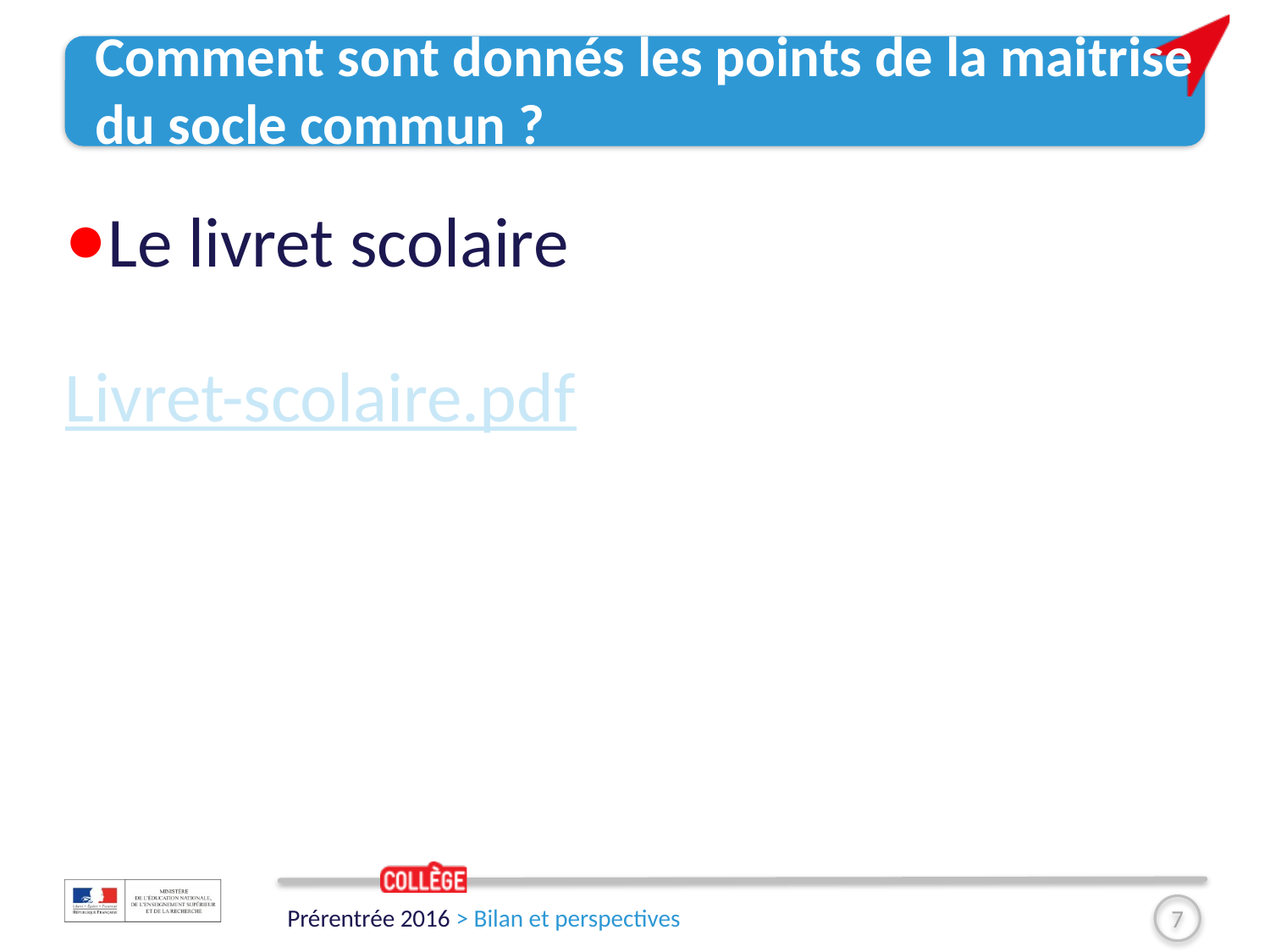

# Comment sont donnés les points de la maitrise du socle commun ?
Le livret scolaire
Livret-scolaire.pdf